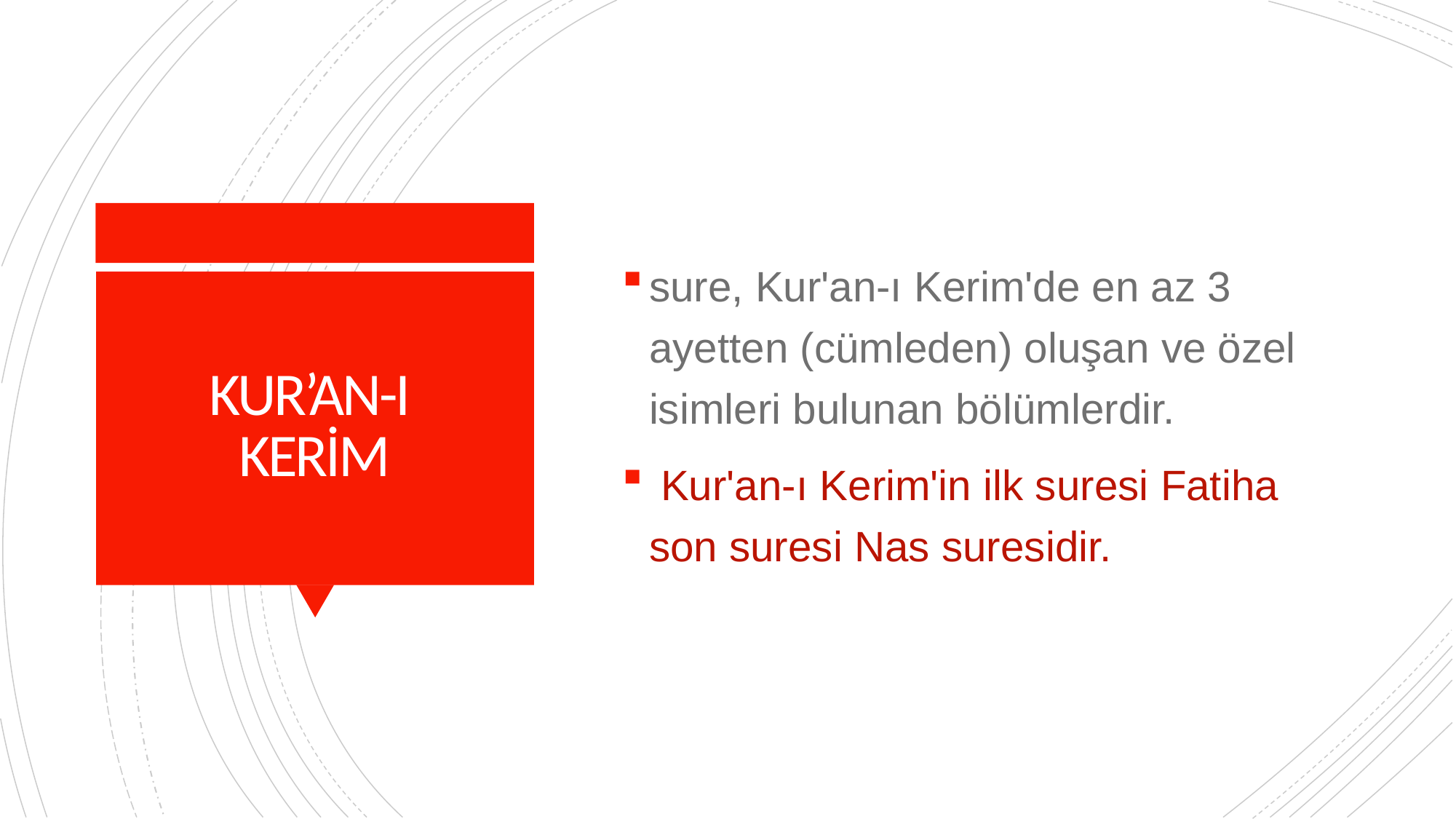

sure, Kur'an-ı Kerim'de en az 3 ayetten (cümleden) oluşan ve özel isimleri bulunan bölümlerdir.
 Kur'an-ı Kerim'in ilk suresi Fatiha son suresi Nas suresidir.
# KUR’AN-I  KERİM